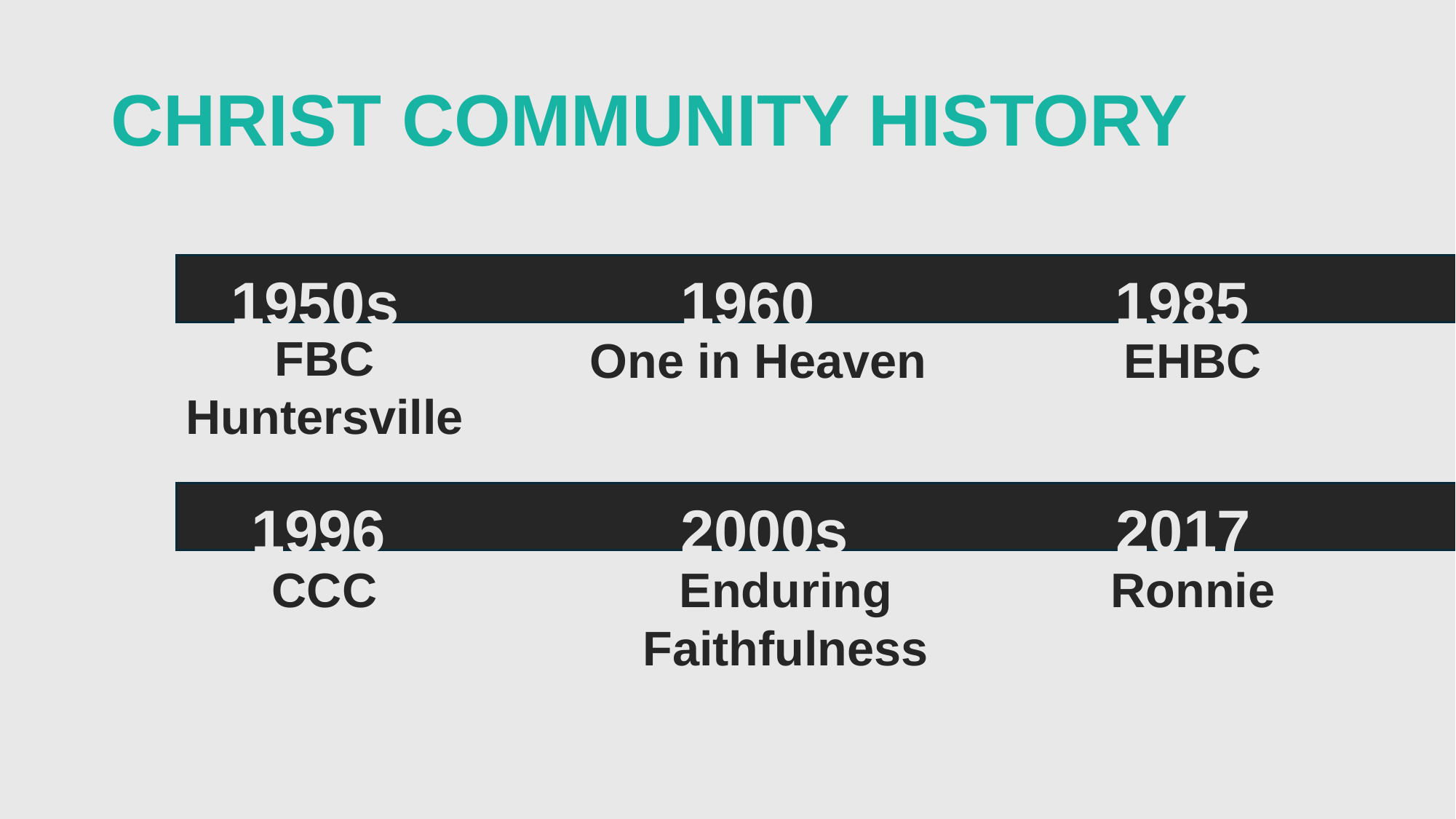

# CHRIST COMMUNITY HISTORY

1960
1985
1950s
FBC Huntersville
One in Heaven
EHBC

1996
2000s
2017
Enduring
Faithfulness
Ronnie
CCC